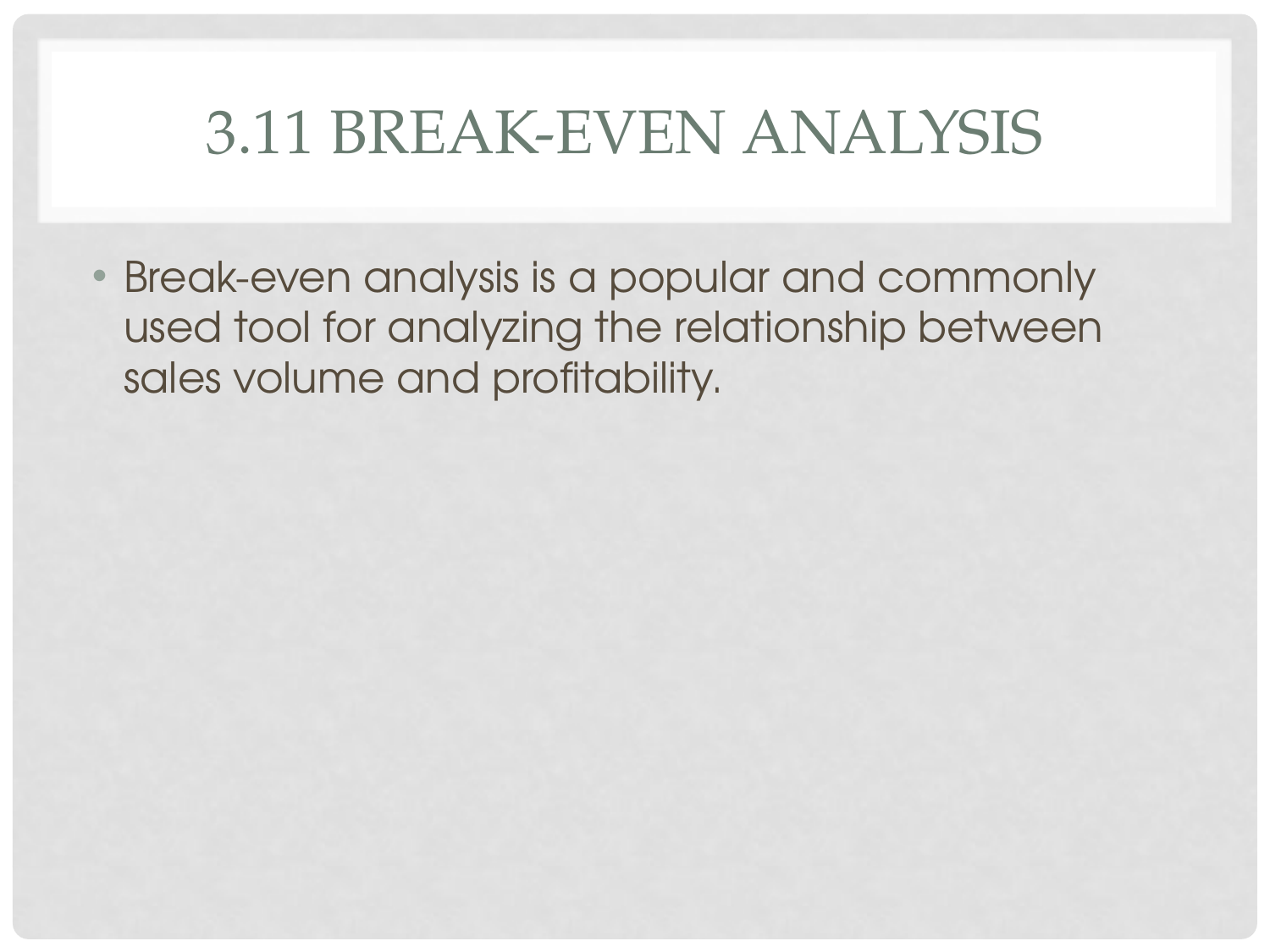

# 3.11 Break-Even Analysis
Break-even analysis is a popular and commonly used tool for analyzing the relationship between sales volume and profitability.